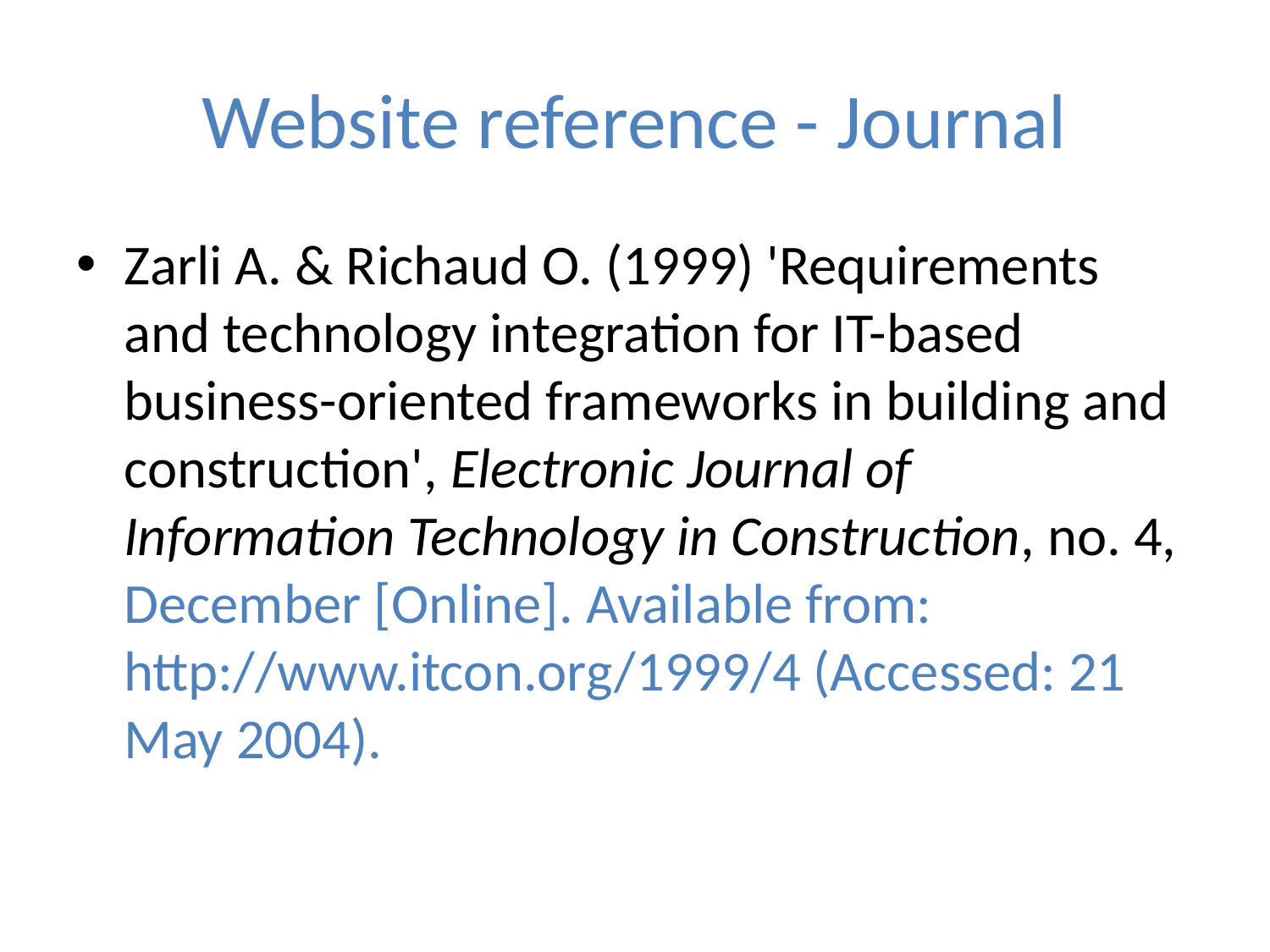

# Website reference - Journal
Zarli A. & Richaud O. (1999) 'Requirements and technology integration for IT-based business-oriented frameworks in building and construction', Electronic Journal of Information Technology in Construction, no. 4, December [Online]. Available from: http://www.itcon.org/1999/4 (Accessed: 21 May 2004).